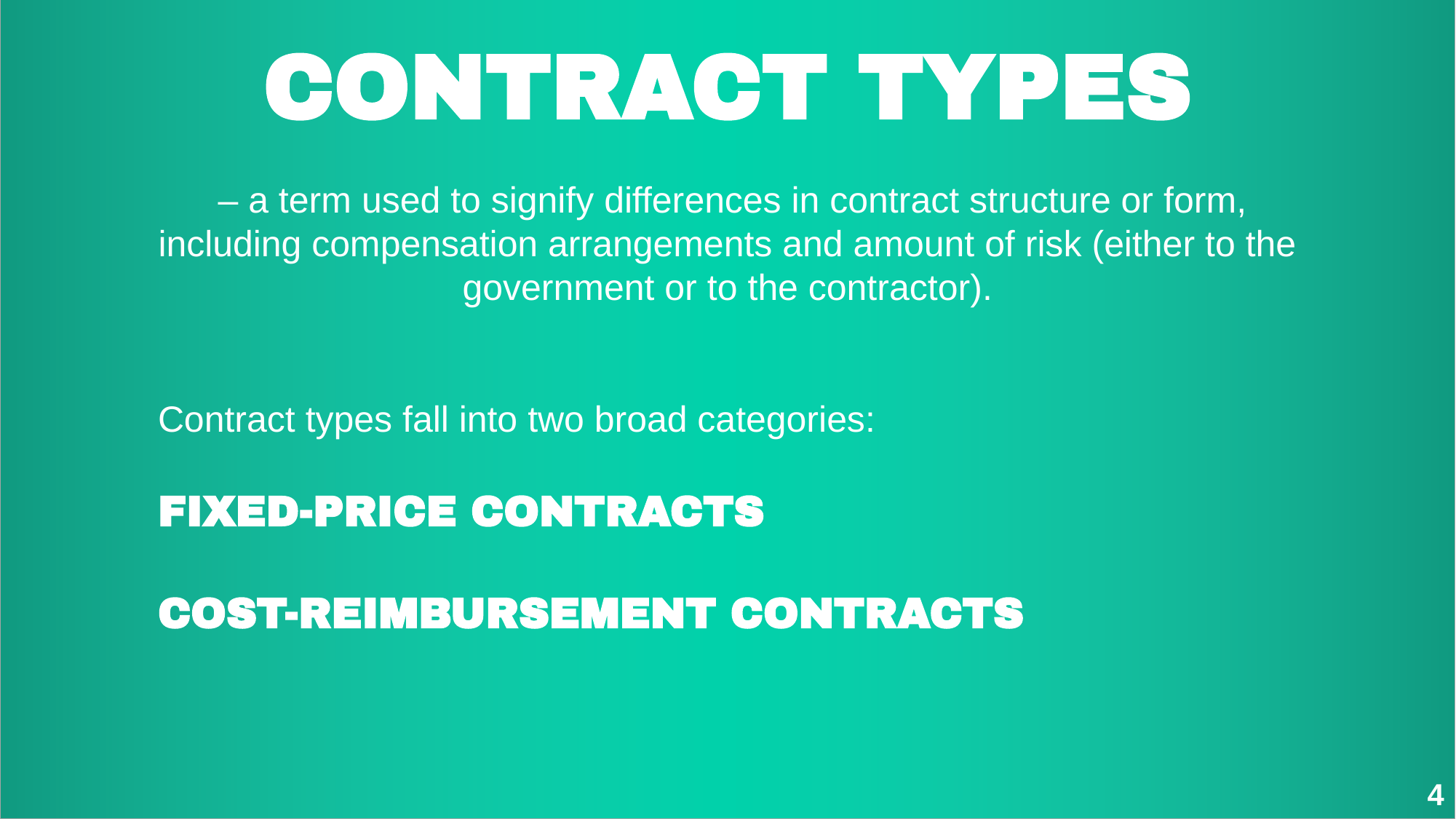

CONTRACT TYPES
 – a term used to signify differences in contract structure or form, including compensation arrangements and amount of risk (either to the government or to the contractor).
Contract types fall into two broad categories:
FIXED-PRICE CONTRACTS
COST-REIMBURSEMENT CONTRACTS

4